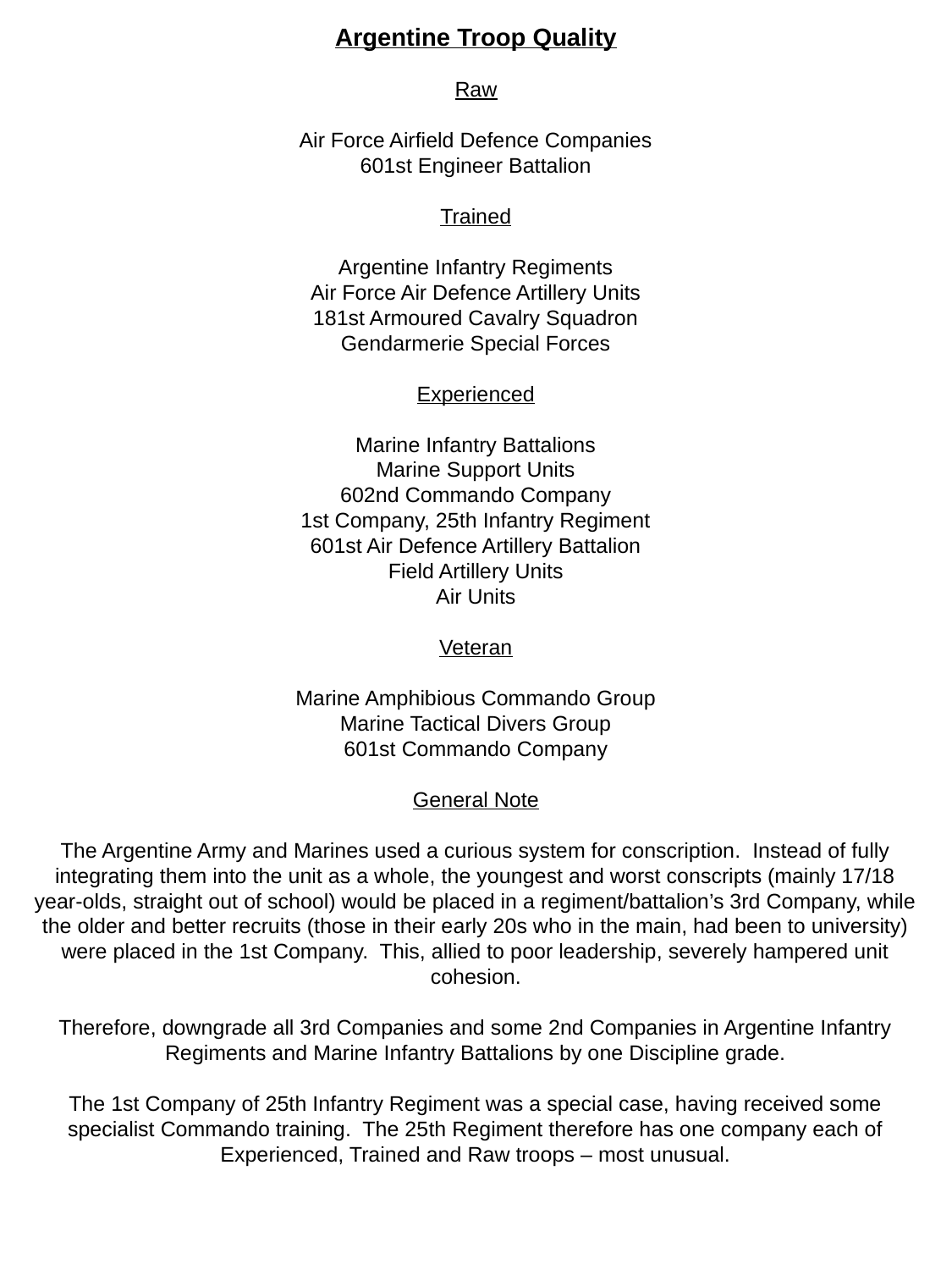

Argentine Troop Quality

Raw

Air Force Airfield Defence Companies
601st Engineer Battalion

Trained

Argentine Infantry Regiments
Air Force Air Defence Artillery Units
181st Armoured Cavalry Squadron
Gendarmerie Special Forces

Experienced

Marine Infantry Battalions
Marine Support Units
602nd Commando Company
1st Company, 25th Infantry Regiment
601st Air Defence Artillery Battalion
Field Artillery Units
Air Units

Veteran

Marine Amphibious Commando Group
Marine Tactical Divers Group
601st Commando Company

General Note

The Argentine Army and Marines used a curious system for conscription.  Instead of fully integrating them into the unit as a whole, the youngest and worst conscripts (mainly 17/18 year-olds, straight out of school) would be placed in a regiment/battalion’s 3rd Company, while the older and better recruits (those in their early 20s who in the main, had been to university) were placed in the 1st Company.  This, allied to poor leadership, severely hampered unit cohesion.

Therefore, downgrade all 3rd Companies and some 2nd Companies in Argentine Infantry Regiments and Marine Infantry Battalions by one Discipline grade.

The 1st Company of 25th Infantry Regiment was a special case, having received some specialist Commando training.  The 25th Regiment therefore has one company each of Experienced, Trained and Raw troops – most unusual.